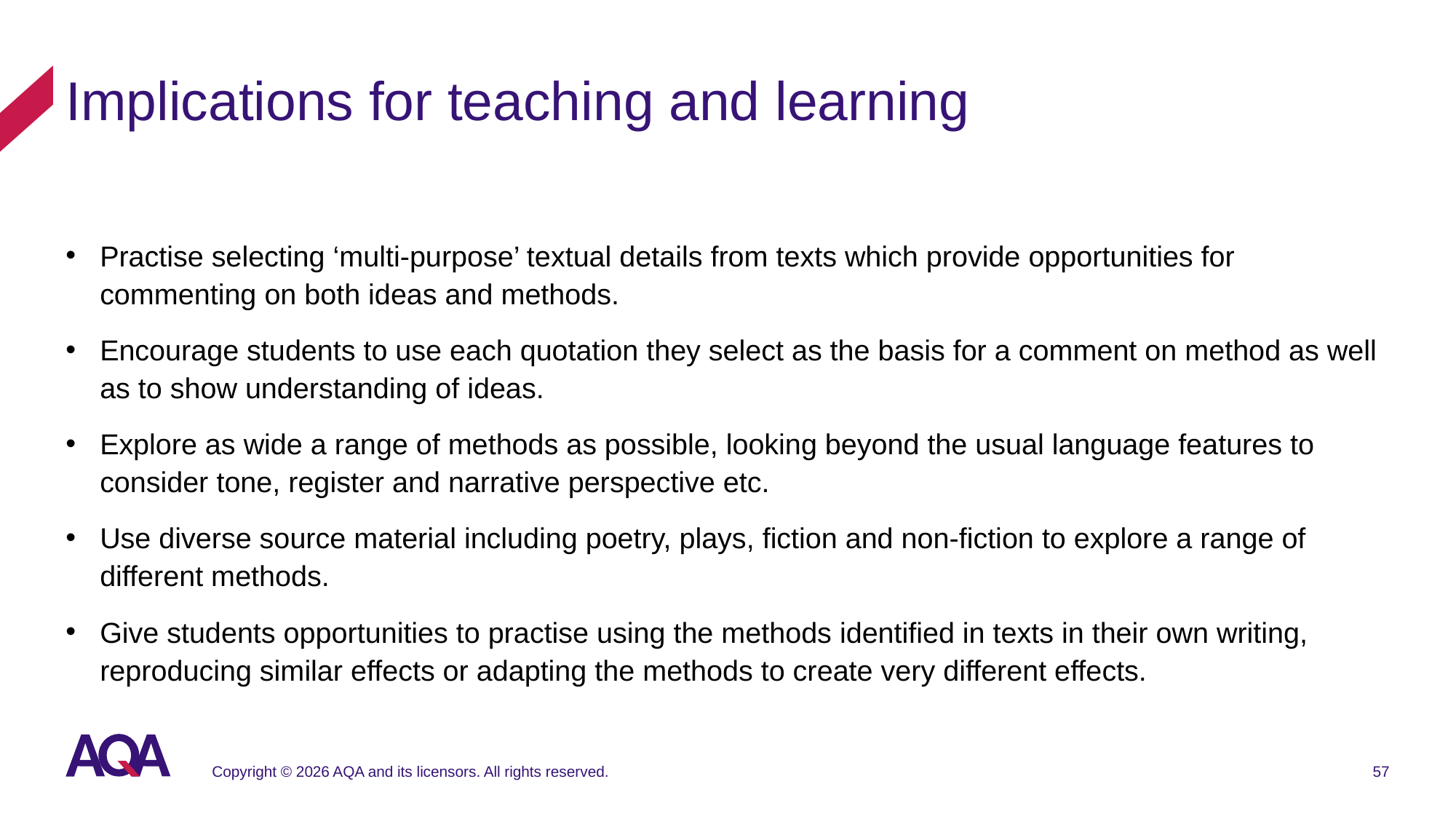

# Implications for teaching and learning
Practise selecting ‘multi-purpose’ textual details from texts which provide opportunities for commenting on both ideas and methods.
Encourage students to use each quotation they select as the basis for a comment on method as well as to show understanding of ideas.
Explore as wide a range of methods as possible, looking beyond the usual language features to consider tone, register and narrative perspective etc.
Use diverse source material including poetry, plays, fiction and non-fiction to explore a range of different methods.
Give students opportunities to practise using the methods identified in texts in their own writing, reproducing similar effects or adapting the methods to create very different effects.

Copyright © 2026 AQA and its licensors. All rights reserved.
57